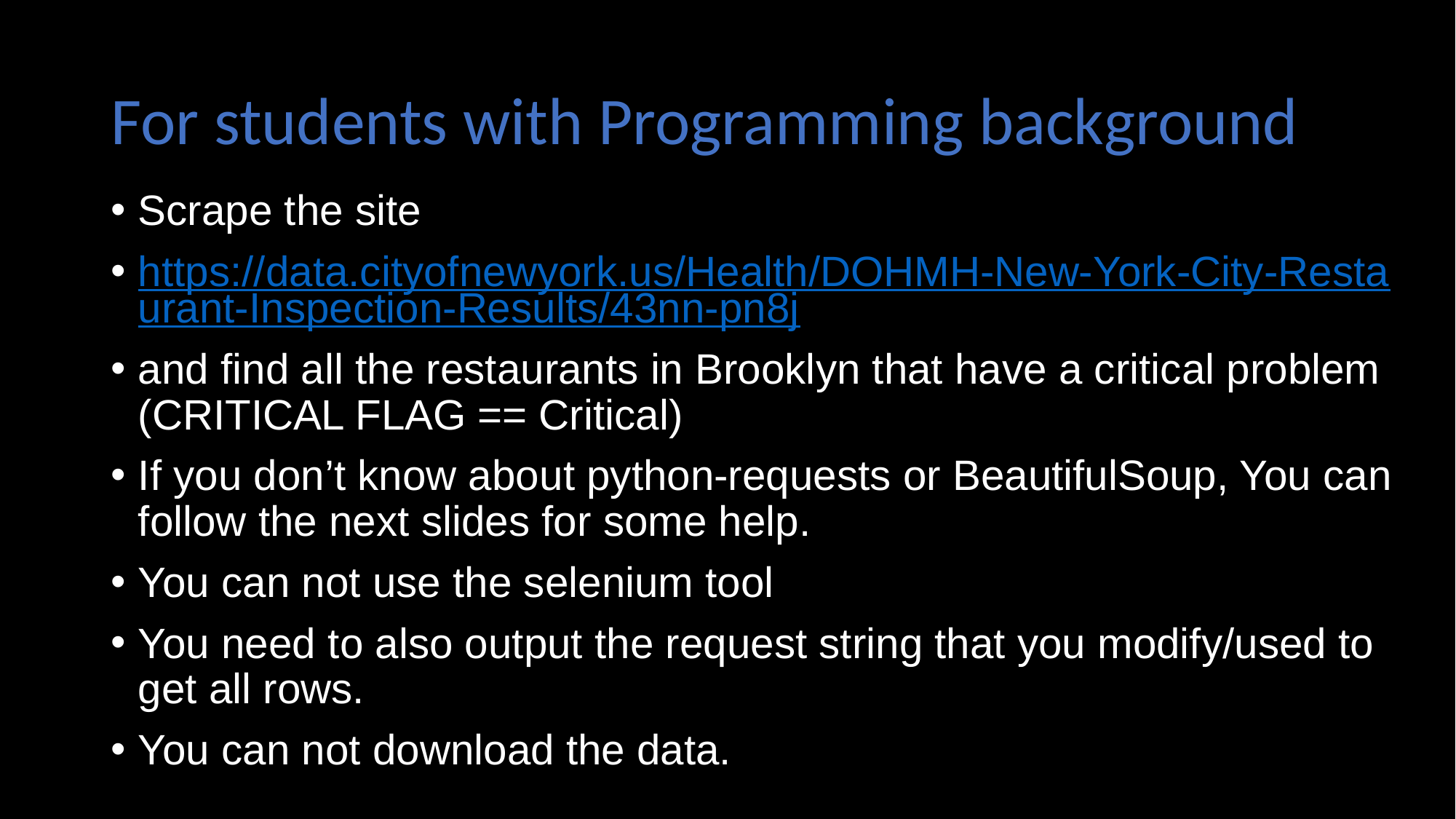

# For students with Programming background
Scrape the site
https://data.cityofnewyork.us/Health/DOHMH-New-York-City-Restaurant-Inspection-Results/43nn-pn8j
and find all the restaurants in Brooklyn that have a critical problem (CRITICAL FLAG == Critical)
If you don’t know about python-requests or BeautifulSoup, You can follow the next slides for some help.
You can not use the selenium tool
You need to also output the request string that you modify/used to get all rows.
You can not download the data.